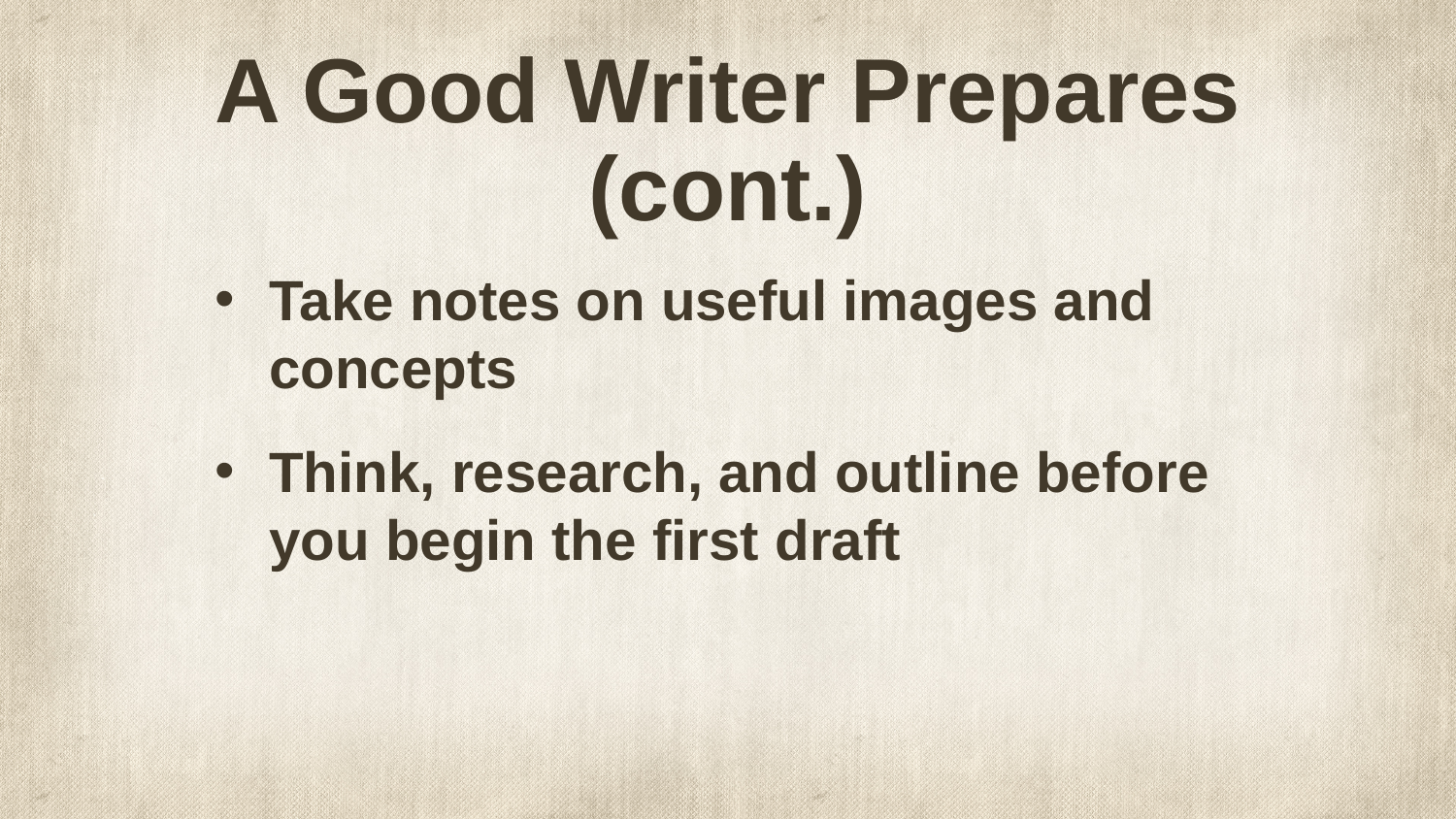

# A Good Writer Prepares (cont.)
Take notes on useful images and concepts
Think, research, and outline before you begin the first draft